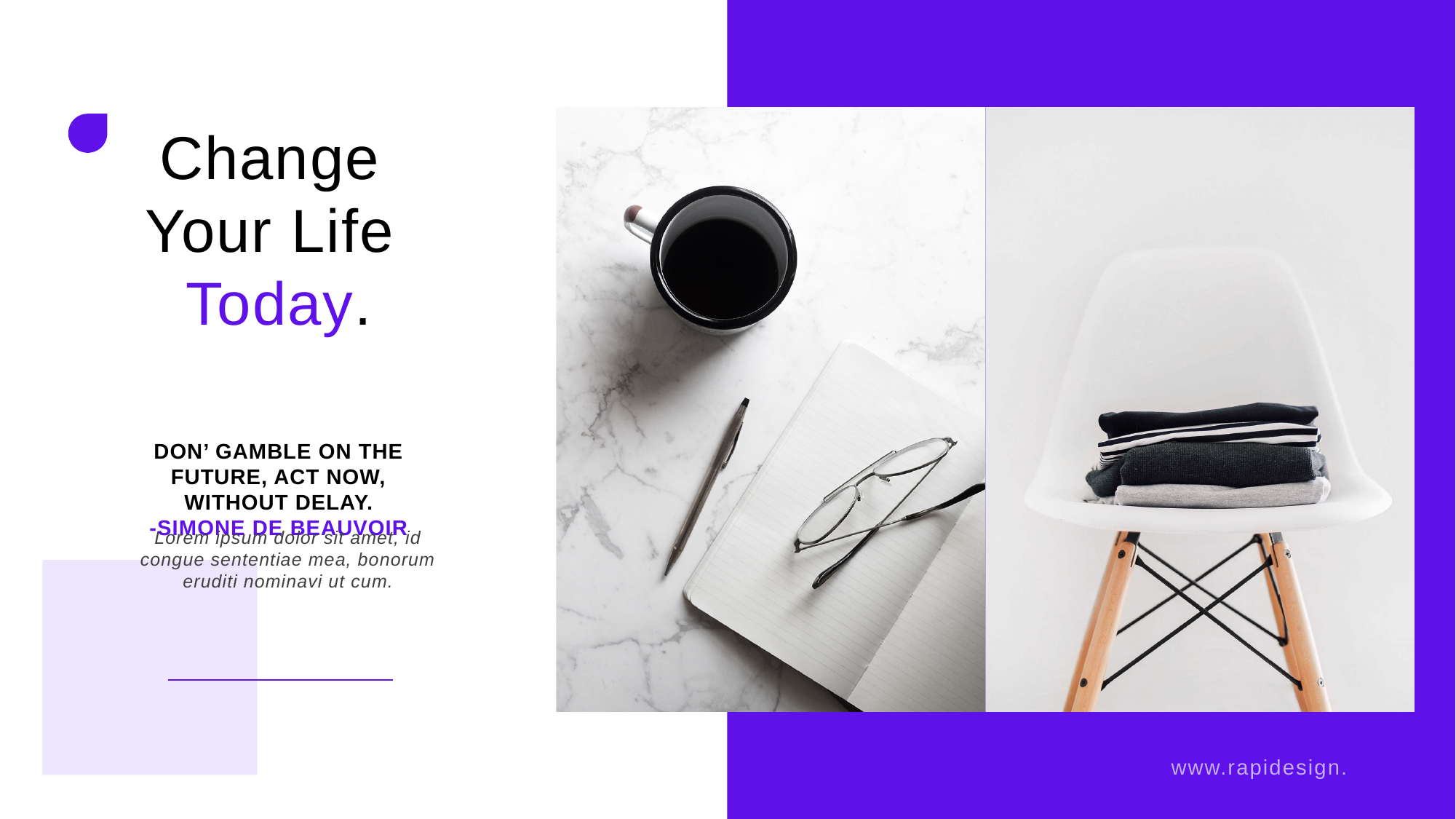

Change
Your Life
Today.
DON’ GAMBLE ON THE FUTURE, ACT NOW, WITHOUT DELAY.
-SIMONE DE BEAUVOIR
Lorem ipsum dolor sit amet, id congue sententiae mea, bonorum eruditi nominavi ut cum.

www.rapidesign.cn